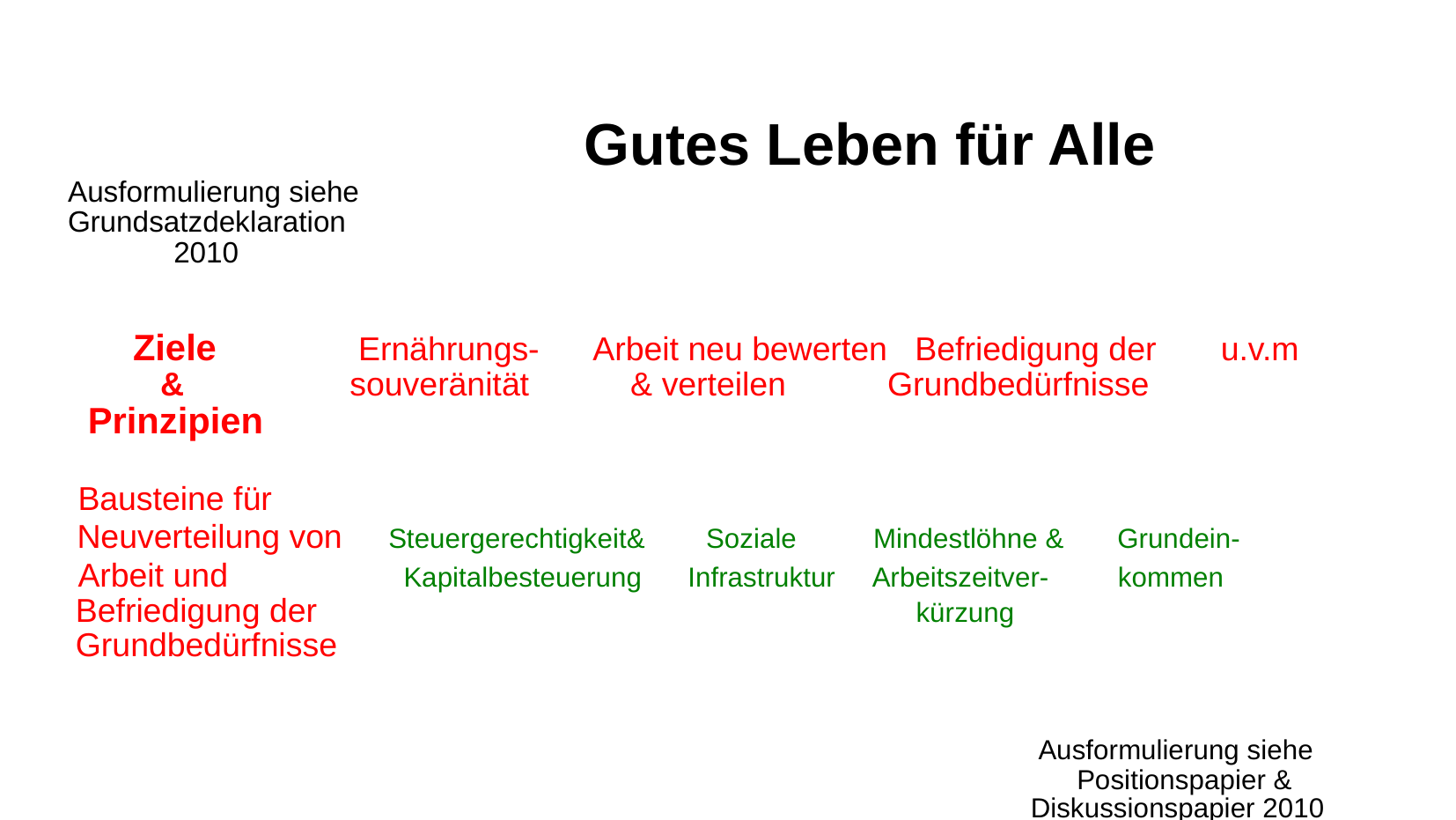

Gutes Leben für Alle
Ausformulierung siehe
Grundsatzdeklaration
             2010

        Ziele              Ernährungs-      Arbeit neu bewerten   Befriedigung der       u.v.m
          &                  souveränität           & verteilen           Grundbedürfnisse
  Prinzipien

 Bausteine für
 Neuverteilung von     Steuergerechtigkeit&        Soziale          Mindestlöhne &       Grundein-
 Arbeit und                   Kapitalbesteuerung      Infrastruktur     Arbeitszeitver-         kommen
 Befriedigung der                                                                 kürzung
 Grundbedürfnisse

                                                                                                         Ausformulierung siehe
                                                                                                                                   Positionspapier &
                                                                                                                             Diskussionspapier 2010

#